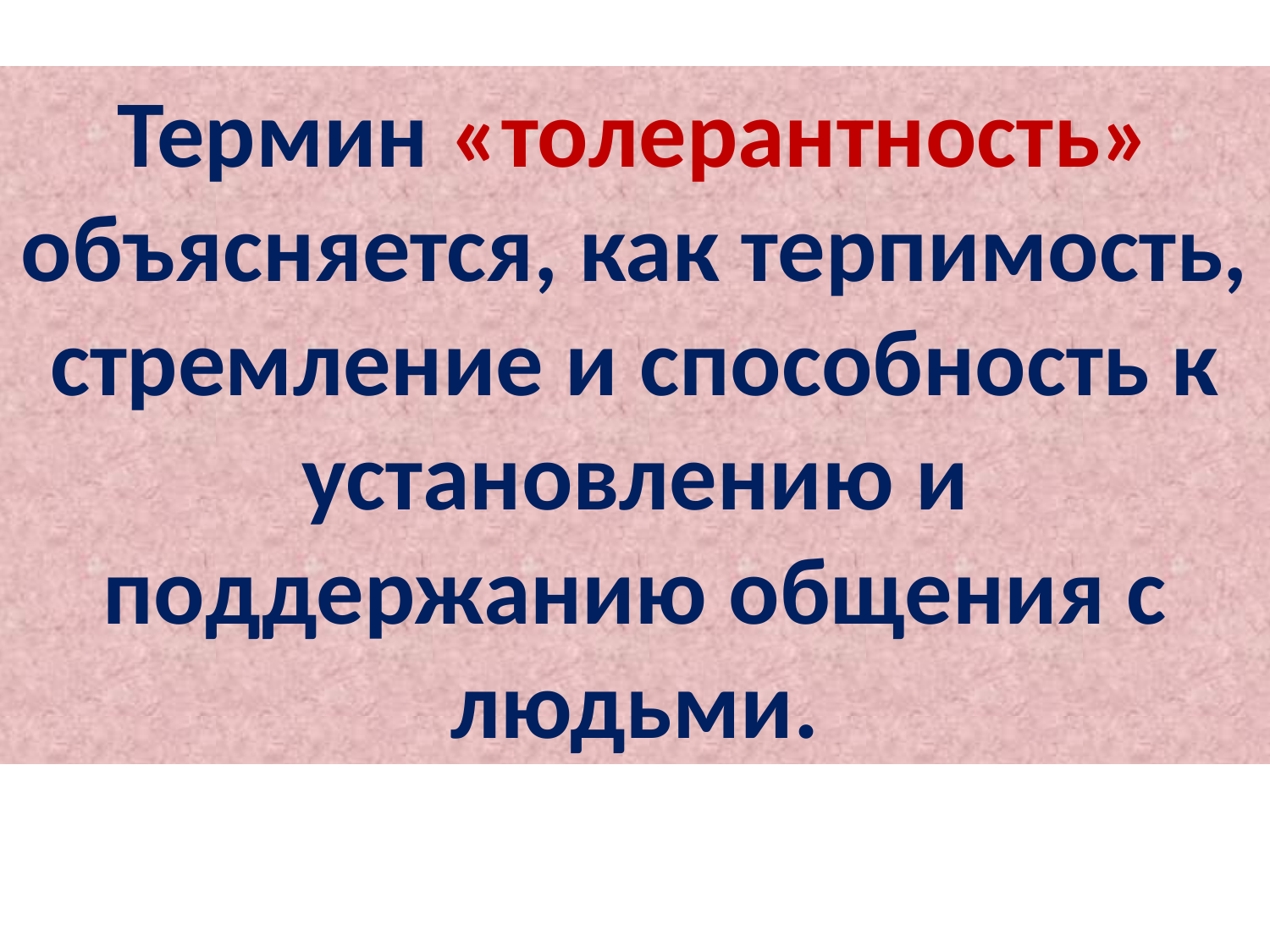

Термин «толерантность» объясняется, как терпимость, стремление и способность к установлению и поддержанию общения с людьми.